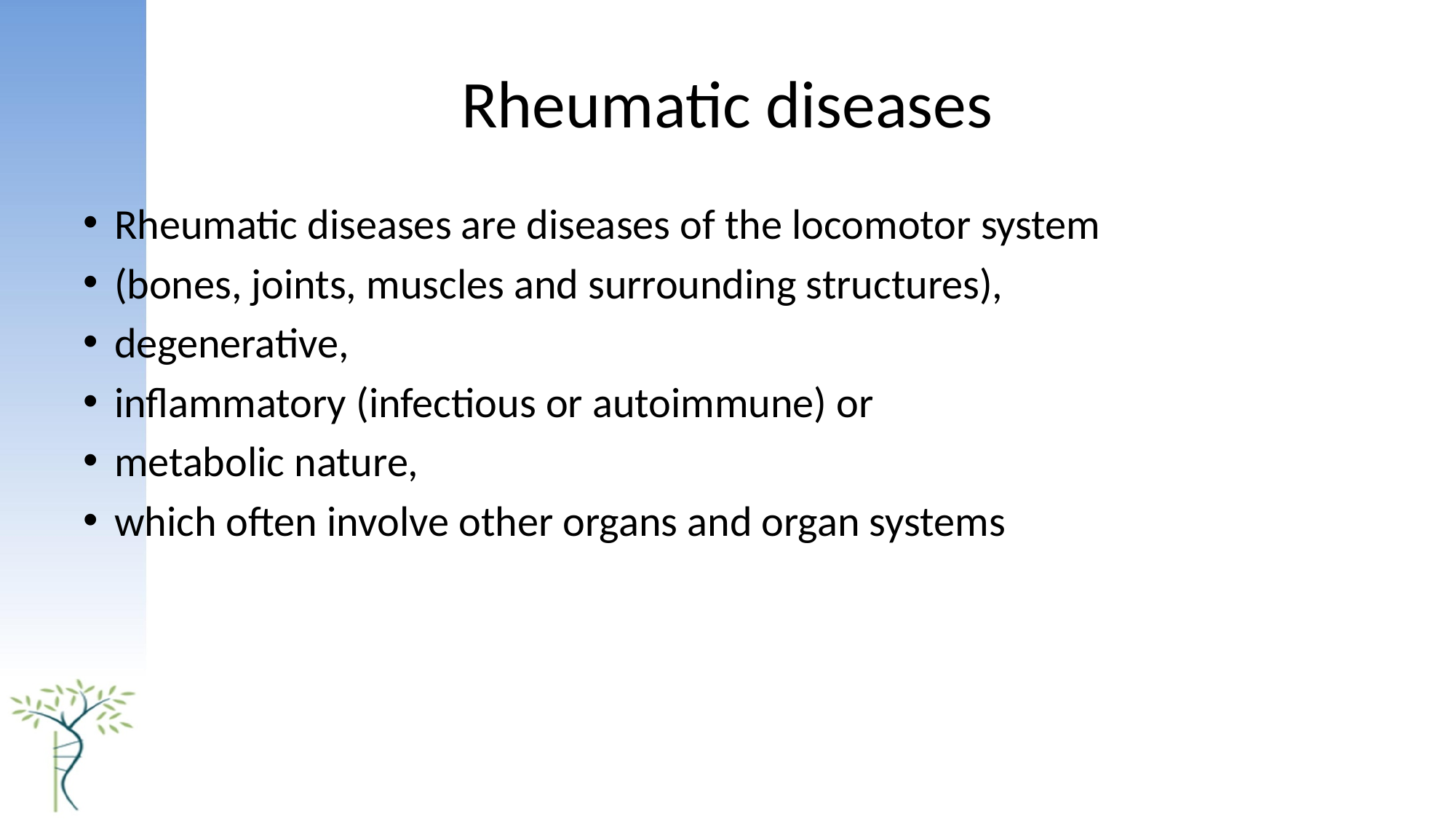

# Rheumatic diseases
Rheumatic diseases are diseases of the locomotor system
(bones, joints, muscles and surrounding structures),
degenerative,
inflammatory (infectious or autoimmune) or
metabolic nature,
which often involve other organs and organ systems